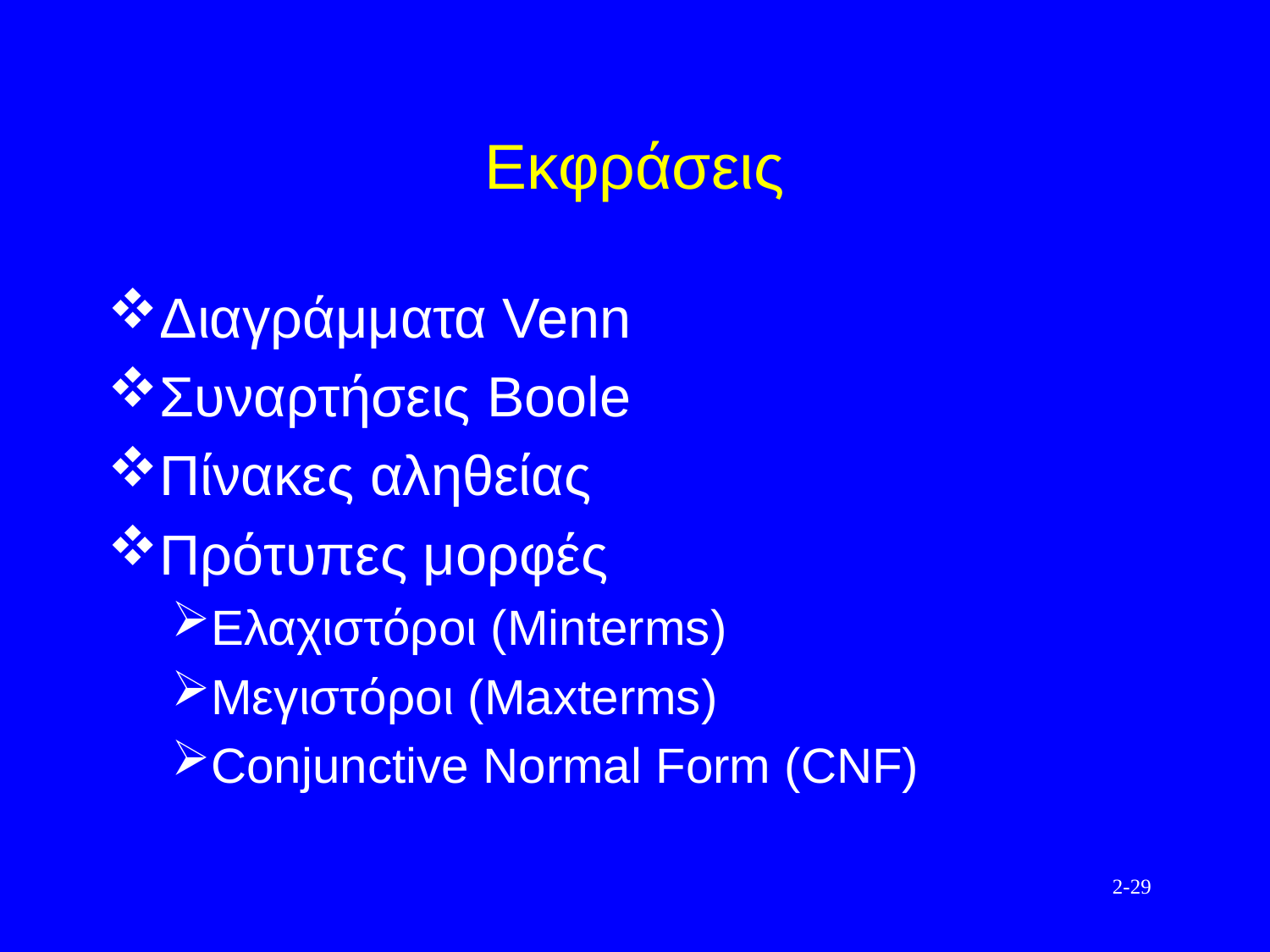

# Εκφράσεις
Διαγράμματα Venn
Συναρτήσεις Boole
Πίνακες αληθείας
Πρότυπες μορφές
Ελαχιστόροι (Minterms)
Μεγιστόροι (Maxterms)
Conjunctive Normal Form (CNF)